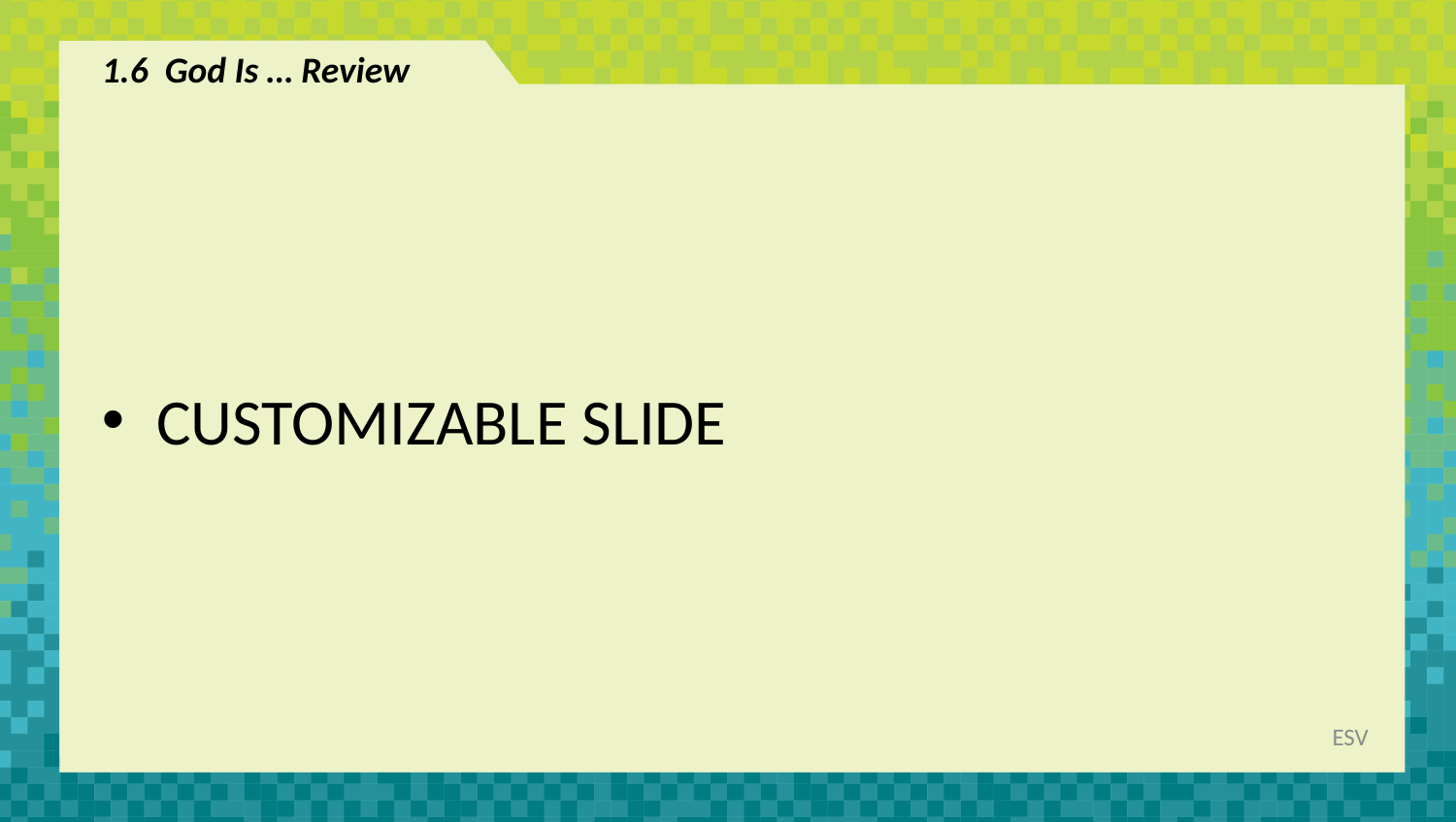

# 1.6  God Is … Review
CUSTOMIZABLE SLIDE
ESV